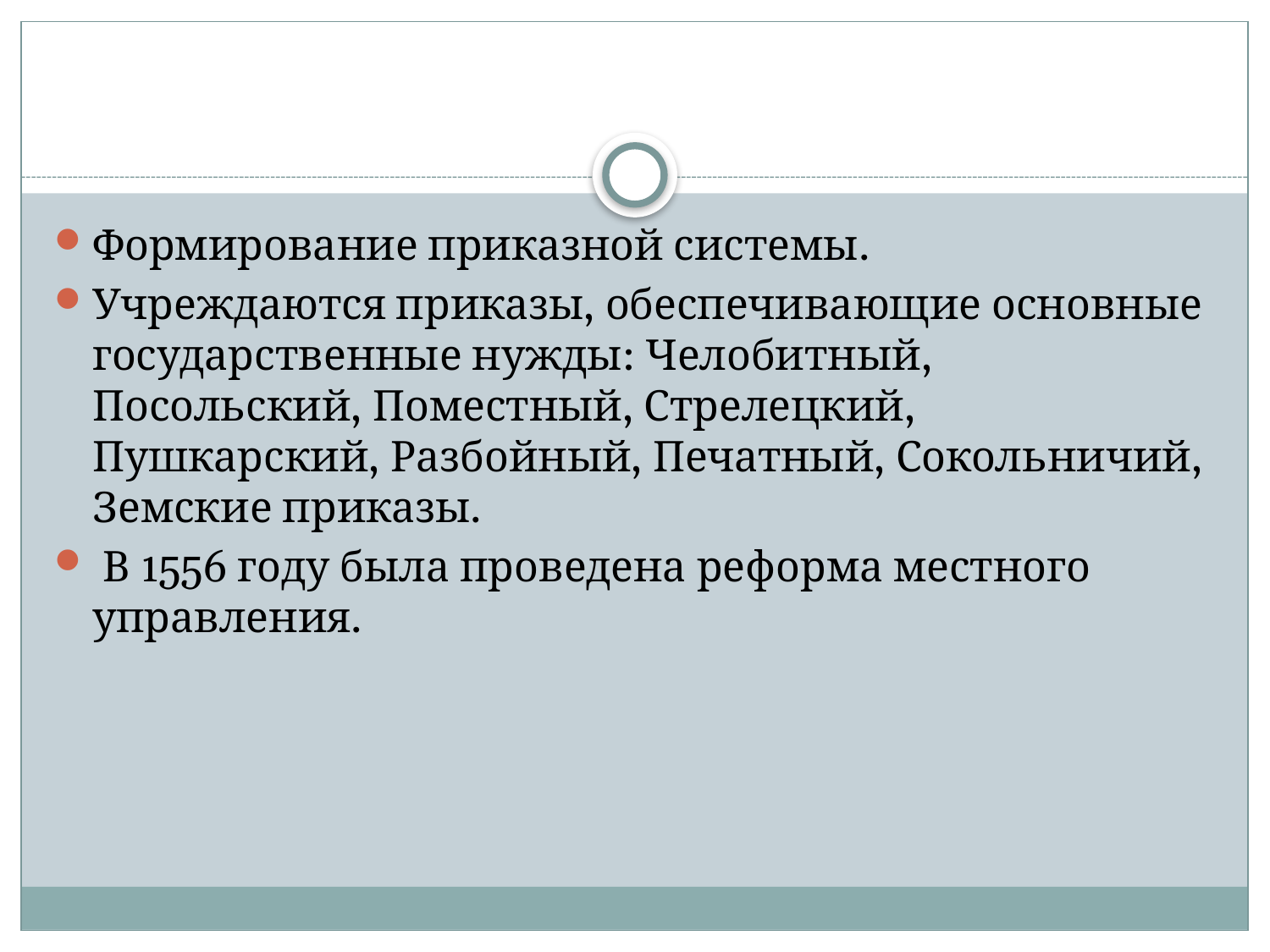

#
Формирование приказной системы.
Учреждаются приказы, обеспечивающие основные государственные нужды: Челобитный, Посольский, Поместный, Стрелецкий, Пушкарский, Разбойный, Печатный, Сокольничий, Земские приказы.
 В 1556 году была проведена реформа местного управления.